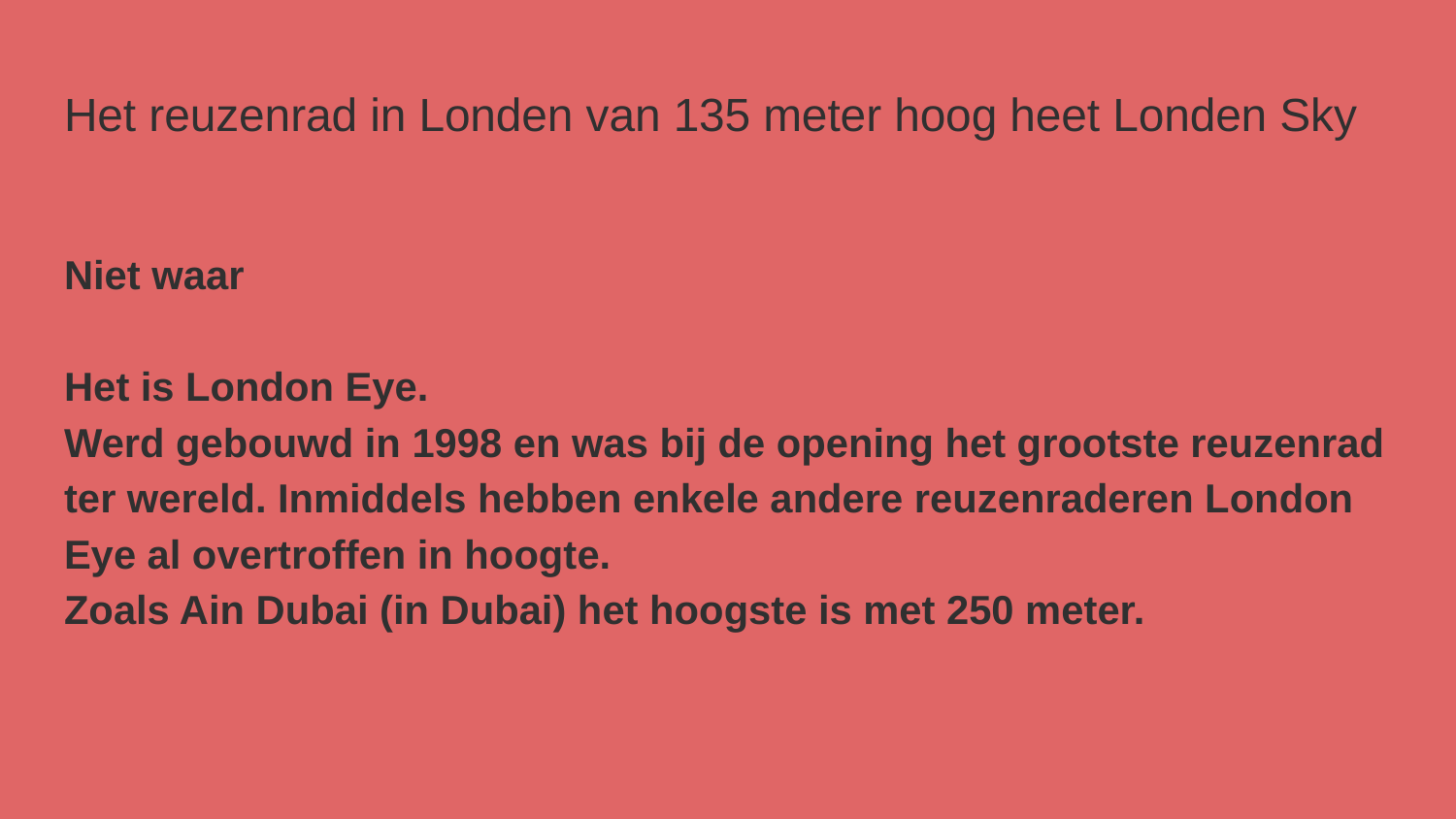

# Het reuzenrad in Londen van 135 meter hoog heet Londen Sky

Niet waar

Het is London Eye.
Werd gebouwd in 1998 en was bij de opening het grootste reuzenrad ter wereld. Inmiddels hebben enkele andere reuzenraderen London Eye al overtroffen in hoogte.
Zoals Ain Dubai (in Dubai) het hoogste is met 250 meter.